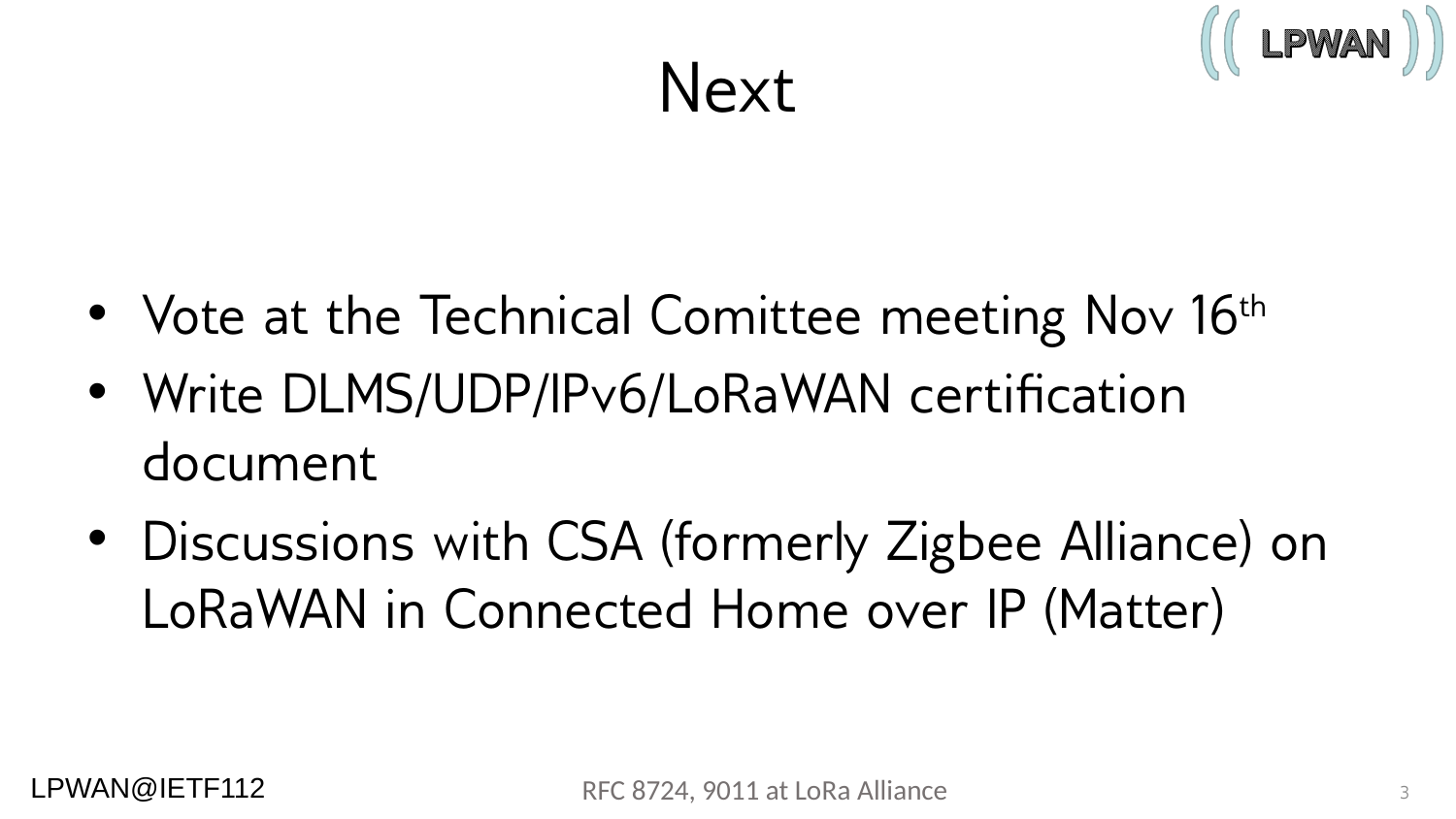

# Next

Vote at the Technical Comittee meeting Nov 16th
Write DLMS/UDP/IPv6/LoRaWAN certification document
Discussions with CSA (formerly Zigbee Alliance) on LoRaWAN in Connected Home over IP (Matter)
RFC 8724, 9011 at LoRa Alliance
3